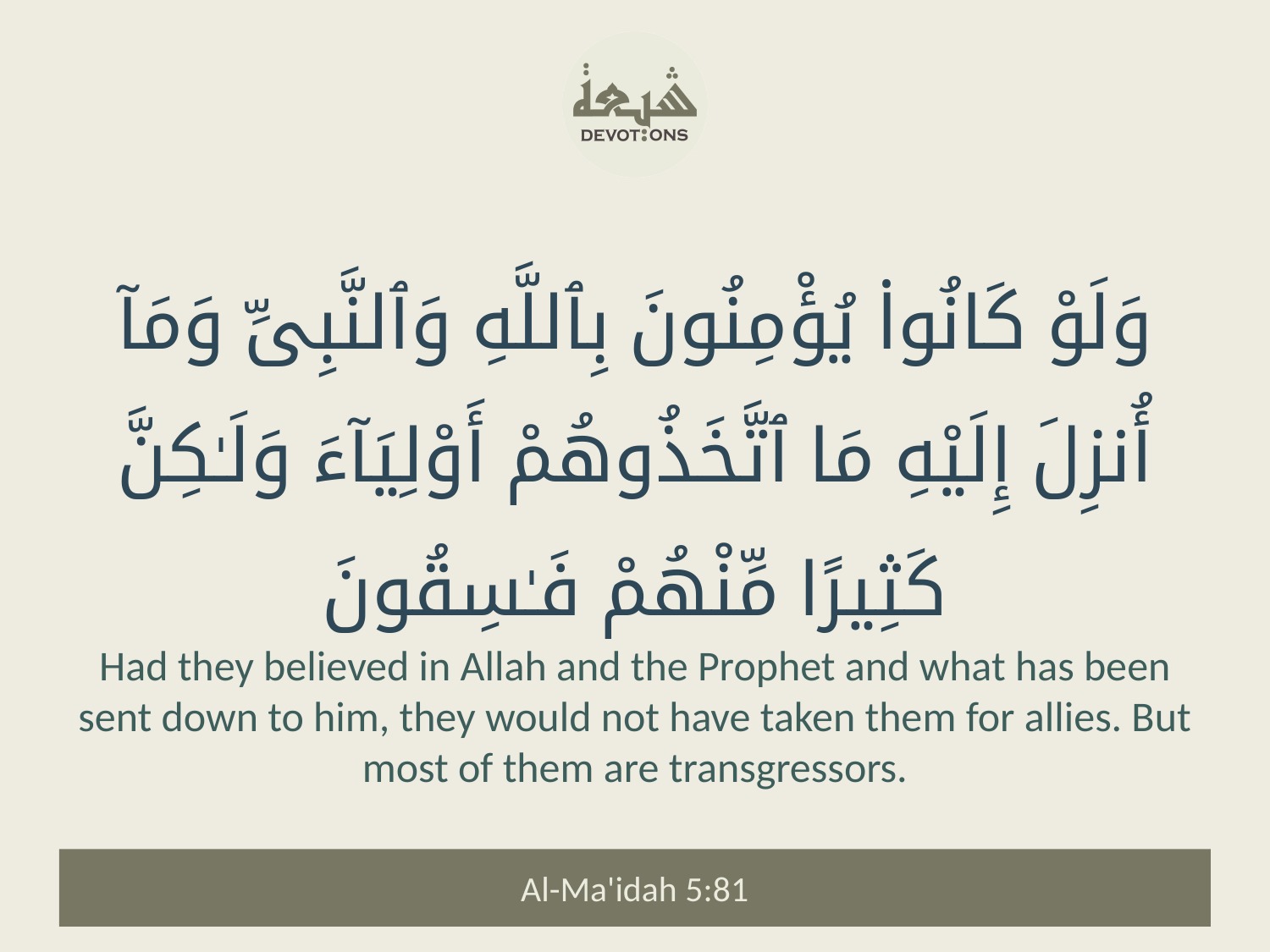

وَلَوْ كَانُوا۟ يُؤْمِنُونَ بِٱللَّهِ وَٱلنَّبِىِّ وَمَآ أُنزِلَ إِلَيْهِ مَا ٱتَّخَذُوهُمْ أَوْلِيَآءَ وَلَـٰكِنَّ كَثِيرًا مِّنْهُمْ فَـٰسِقُونَ
Had they believed in Allah and the Prophet and what has been sent down to him, they would not have taken them for allies. But most of them are transgressors.
Al-Ma'idah 5:81